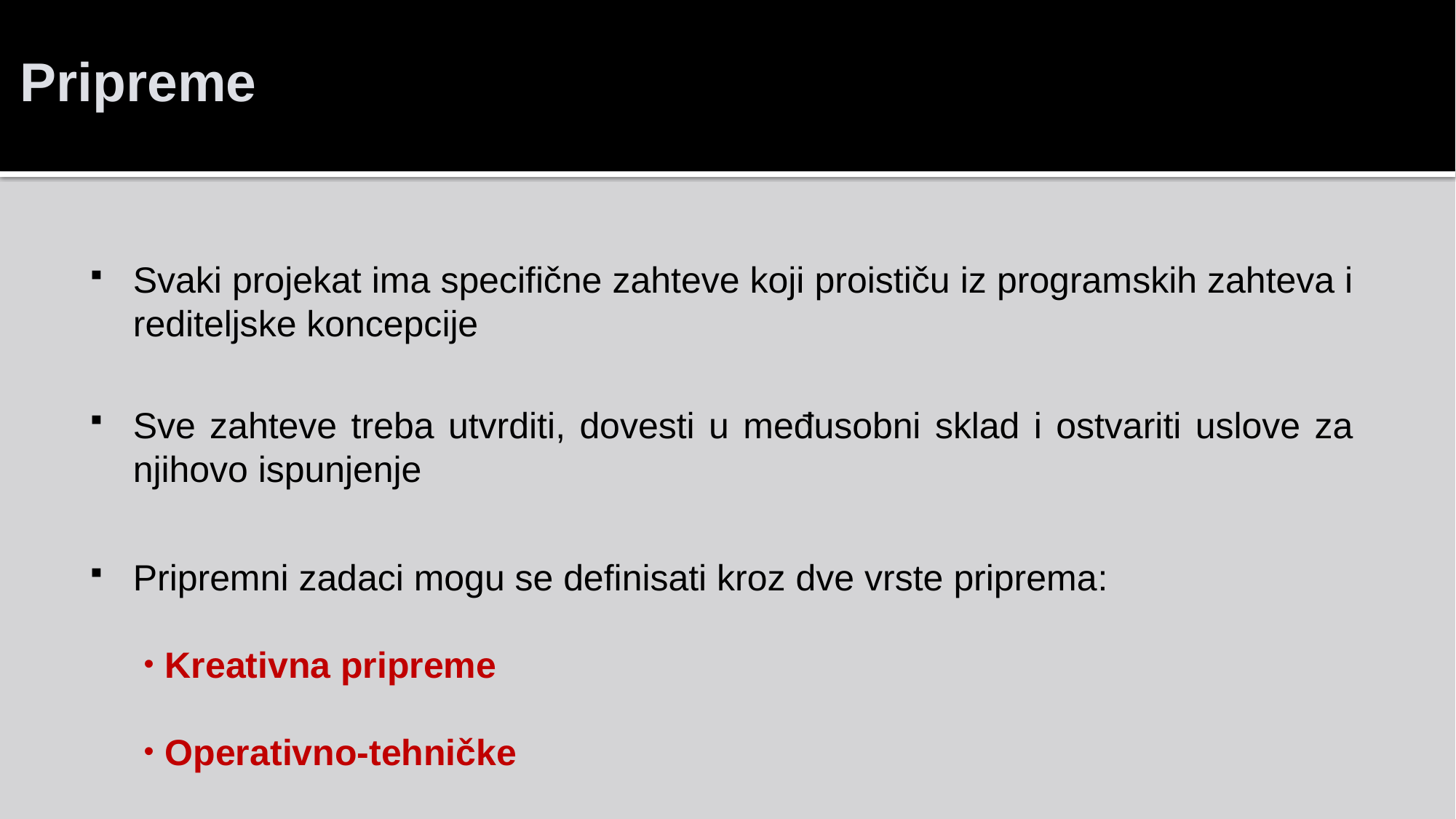

# Pripreme

Svaki projekat ima specifične zahteve koji proističu iz programskih zahteva i rediteljske koncepcije

Sve zahteve treba utvrditi, dovesti u međusobni sklad i ostvariti uslove za njihovo ispunjenje

Pripremni zadaci mogu se definisati kroz dve vrste priprema:
Kreativna pripreme
Operativno-tehničke